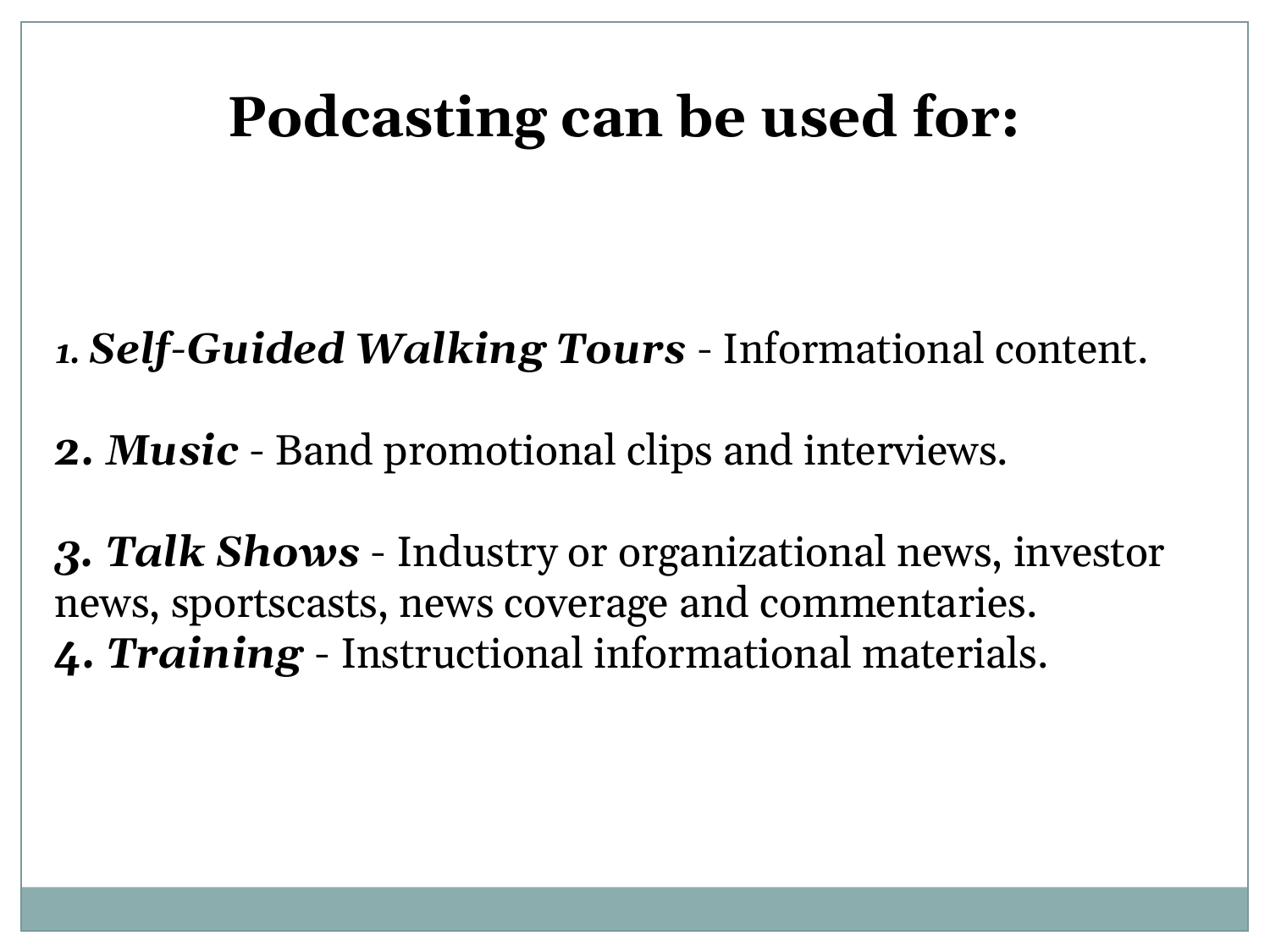

Podcasting can be used for:

1. Self-Guided Walking Tours - Informational content.
2. Music - Band promotional clips and interviews.
3. Talk Shows - Industry or organizational news, investor news, sportscasts, news coverage and commentaries.
4. Training - Instructional informational materials.